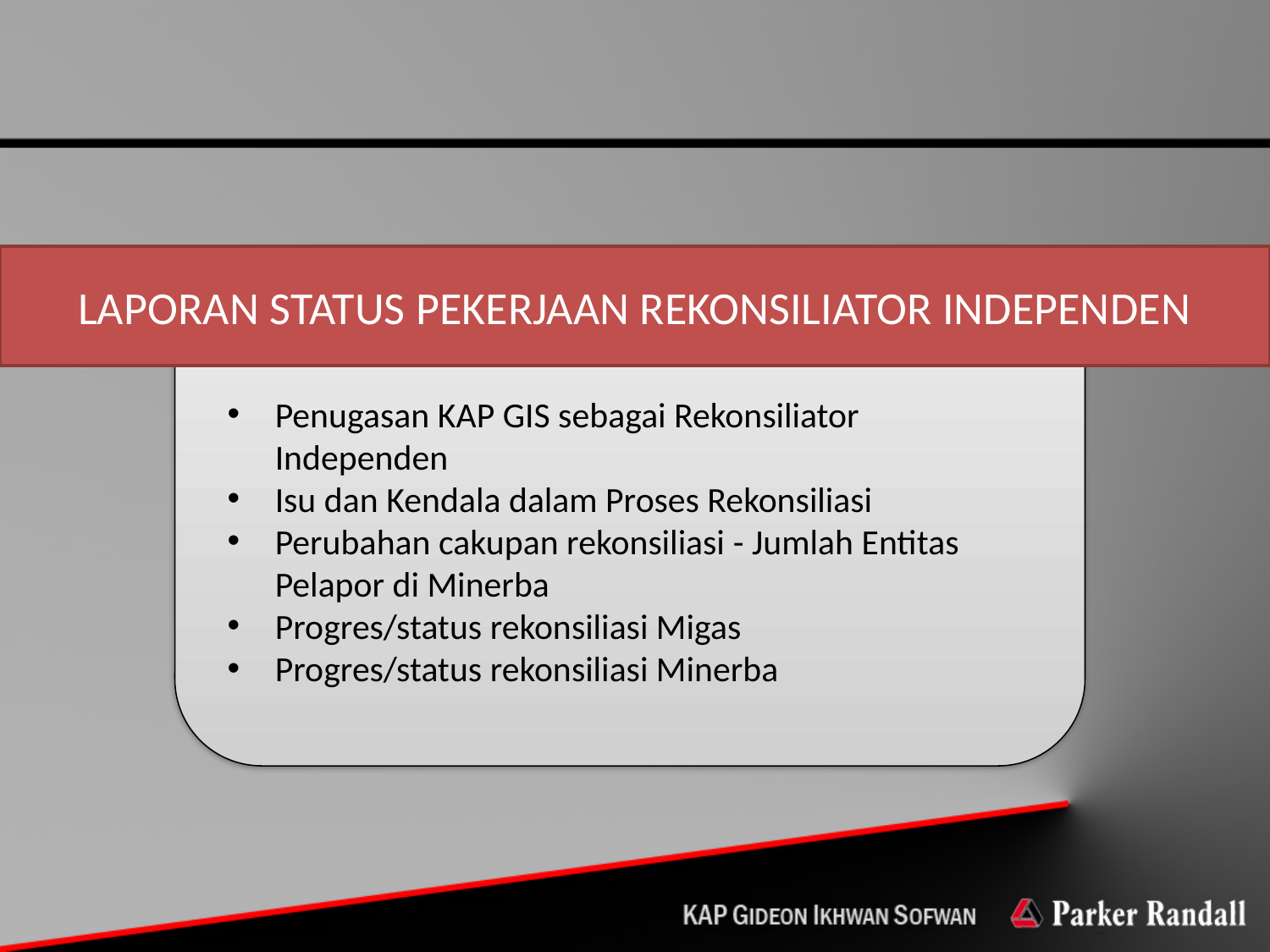

LAPORAN STATUS PEKERJAAN REKONSILIATOR INDEPENDEN

Penugasan KAP GIS sebagai Rekonsiliator Independen
Isu dan Kendala dalam Proses Rekonsiliasi
Perubahan cakupan rekonsiliasi - Jumlah Entitas Pelapor di Minerba
Progres/status rekonsiliasi Migas
Progres/status rekonsiliasi Minerba